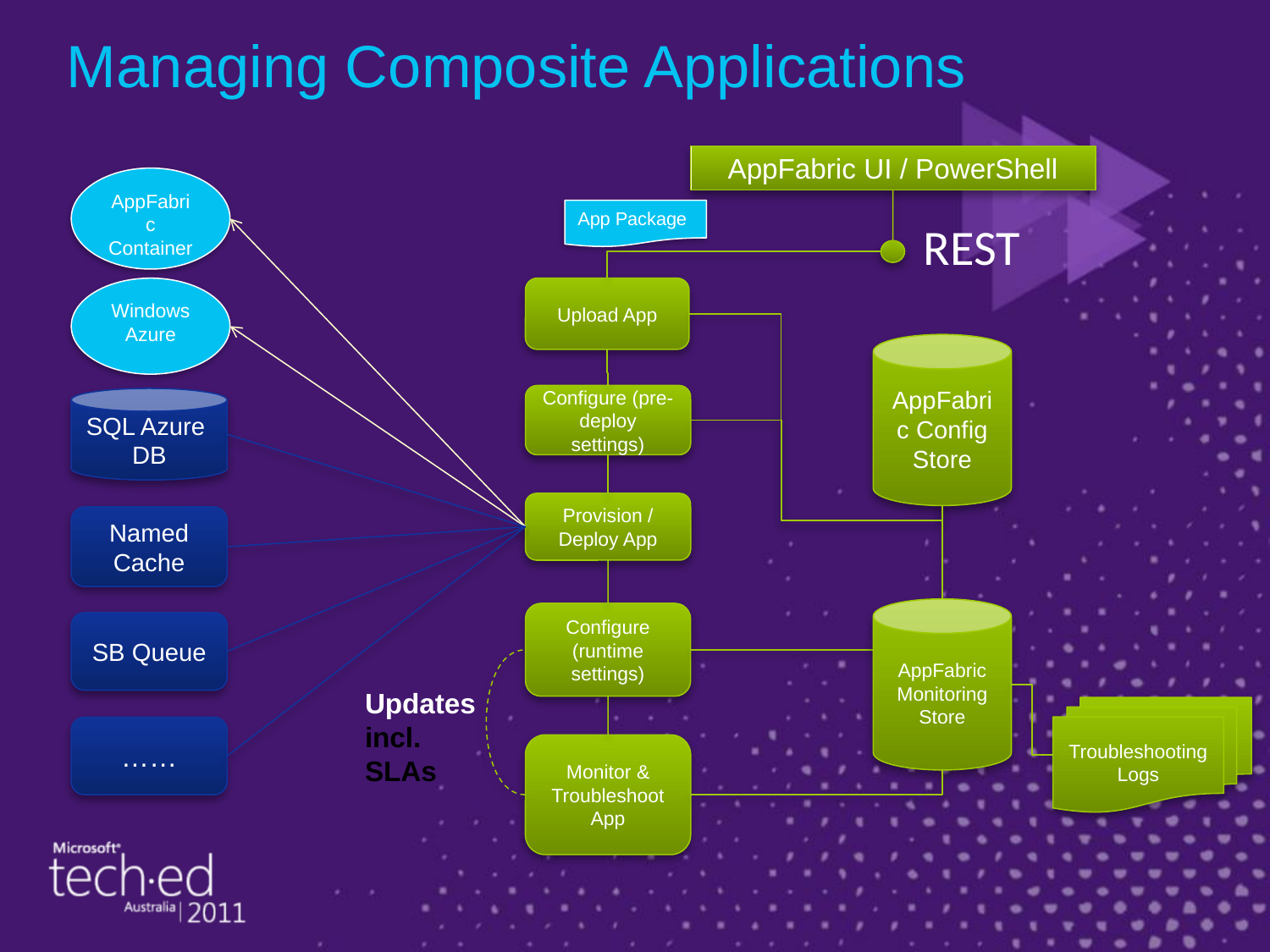

# Managing Composite Applications
AppFabric UI / PowerShell
AppFabric Container
App Package
REST

Windows
Azure
Upload App
AppFabric Config Store
Configure (pre-deploy settings)
SQL Azure  DB
Provision / Deploy App
Named Cache
AppFabric Monitoring Store
Configure (runtime settings)
SB Queue
Updates incl. SLAs
Troubleshooting Logs
……
Monitor & Troubleshoot App